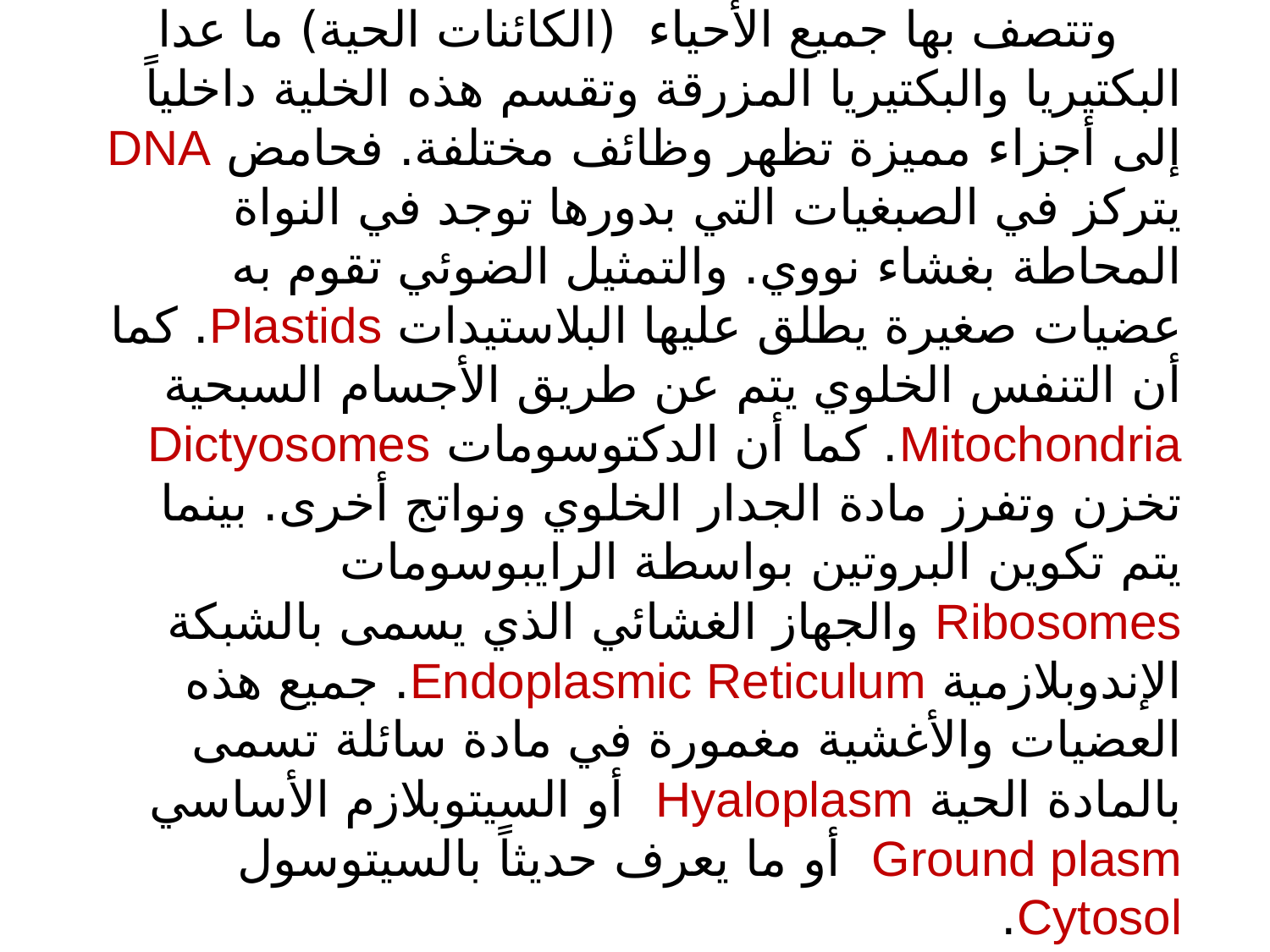

2 ـ خلية حقيقية النواة  Eukaryotic
	وتتصف بها جميع الأحياء  (الكائنات الحية) ما عدا البكتيريا والبكتيريا المزرقة وتقسم هذه الخلية داخلياً إلى أجزاء مميزة تظهر وظائف مختلفة. فحامض DNA يتركز في الصبغيات التي بدورها توجد في النواة المحاطة بغشاء نووي. والتمثيل الضوئي تقوم به عضيات صغيرة يطلق عليها البلاستيدات Plastids. كما أن التنفس الخلوي يتم عن طريق الأجسام السبحية Mitochondria. كما أن الدكتوسومات Dictyosomes تخزن وتفرز مادة الجدار الخلوي ونواتج أخرى. بينما يتم تكوين البروتين بواسطة الرايبوسومات Ribosomes والجهاز الغشائي الذي يسمى بالشبكة الإندوبلازمية Endoplasmic Reticulum. جميع هذه العضيات والأغشية مغمورة في مادة سائلة تسمى بالمادة الحية Hyaloplasm  أو السيتوبلازم الأساسي Ground plasm  أو ما يعرف حديثاً بالسيتوسول Cytosol.